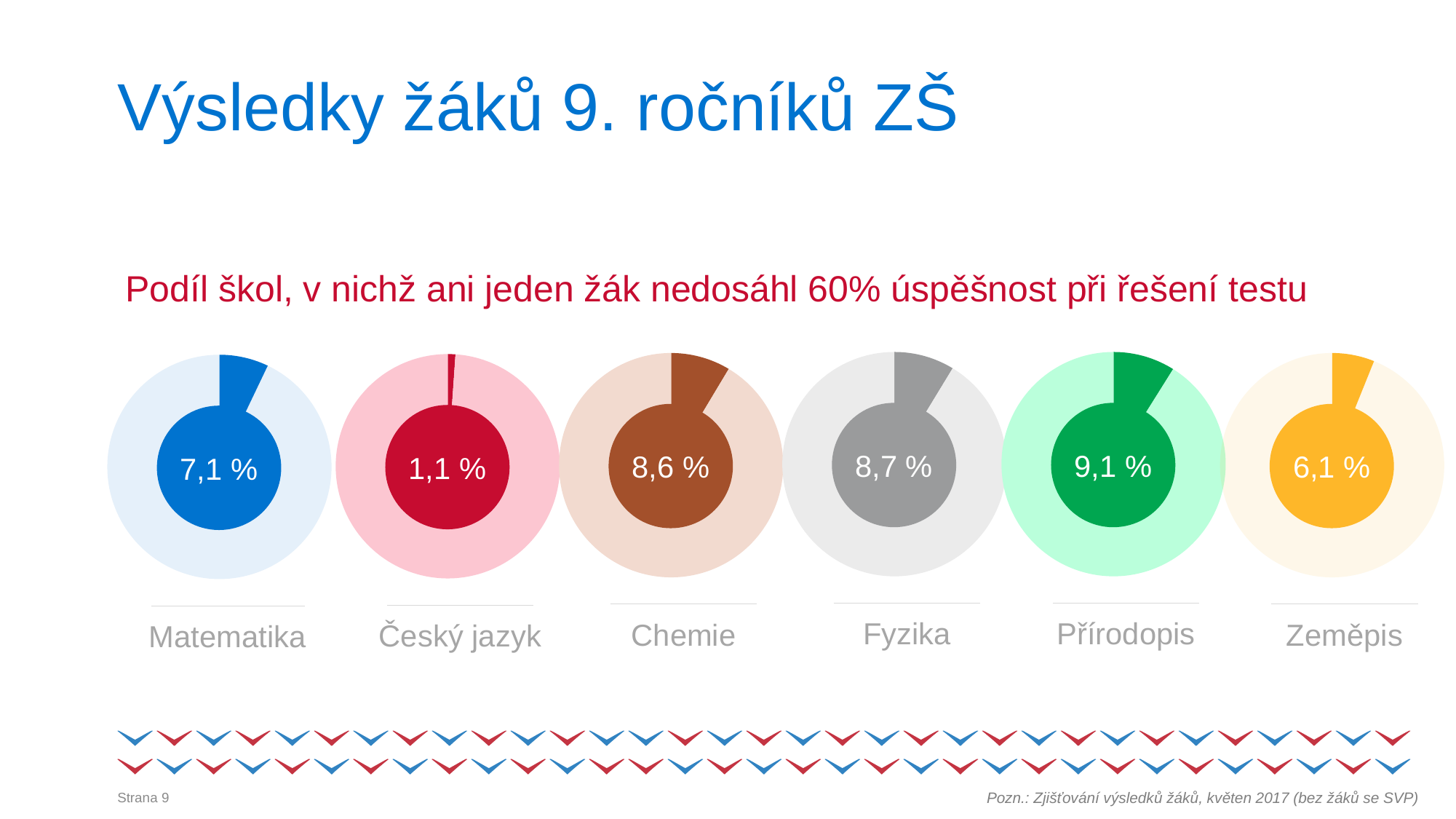

# Výsledky žáků 9. ročníků ZŠ
Podíl škol, v nichž ani jeden žák nedosáhl 60% úspěšnost při řešení testu

### Chart

| Category | Sales |
|---|---|
| 1st Qtr | 8.7 |
| 2nd Qtr | 91.3 |

### Chart

| Category | Sales |
|---|---|
| 1st Qtr | 9.1 |
| 2nd Qtr | 92.9 |

### Chart

| Category | Sales |
|---|---|
| 1st Qtr | 8.6 |
| 2nd Qtr | 91.4 |

### Chart

| Category | Sales |
|---|---|
| 1st Qtr | 6.1 |
| 2nd Qtr | 93.9 |

### Chart

| Category | Sales |
|---|---|
| 1st Qtr | 1.1 |
| 2nd Qtr | 98.9 |

### Chart

| Category | Sales |
|---|---|
| 1st Qtr | 7.1 |
| 2nd Qtr | 92.9 |
8,7 %
9,1 %
8,6 %
6,1 %
1,1 %
7,1 %
Fyzika
Přírodopis
Chemie
Zeměpis
Český jazyk
Matematika
Pozn.: Zjišťování výsledků žáků, květen 2017 (bez žáků se SVP)